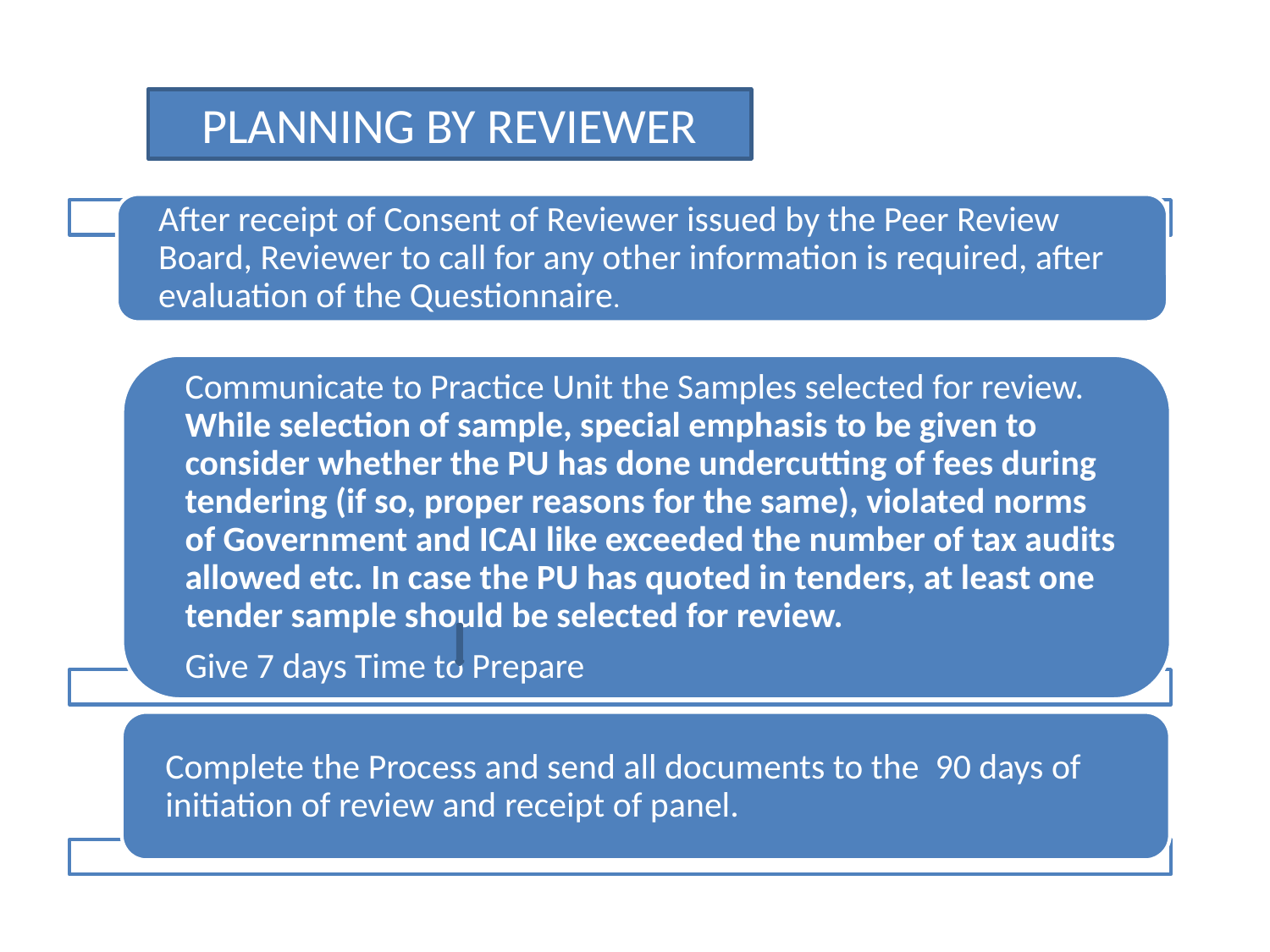

PLANNING BY REVIEWER
After receipt of Consent of Reviewer issued by the Peer Review Board, Reviewer to call for any other information is required, after evaluation of the Questionnaire.
Communicate to Practice Unit the Samples selected for review. While selection of sample, special emphasis to be given to consider whether the PU has done undercutting of fees during tendering (if so, proper reasons for the same), violated norms of Government and ICAI like exceeded the number of tax audits allowed etc. In case the PU has quoted in tenders, at least one tender sample should be selected for review.
Give 7 days Time to Prepare
Complete the Process and send all documents to the  90 days of   initiation of review and receipt of panel.